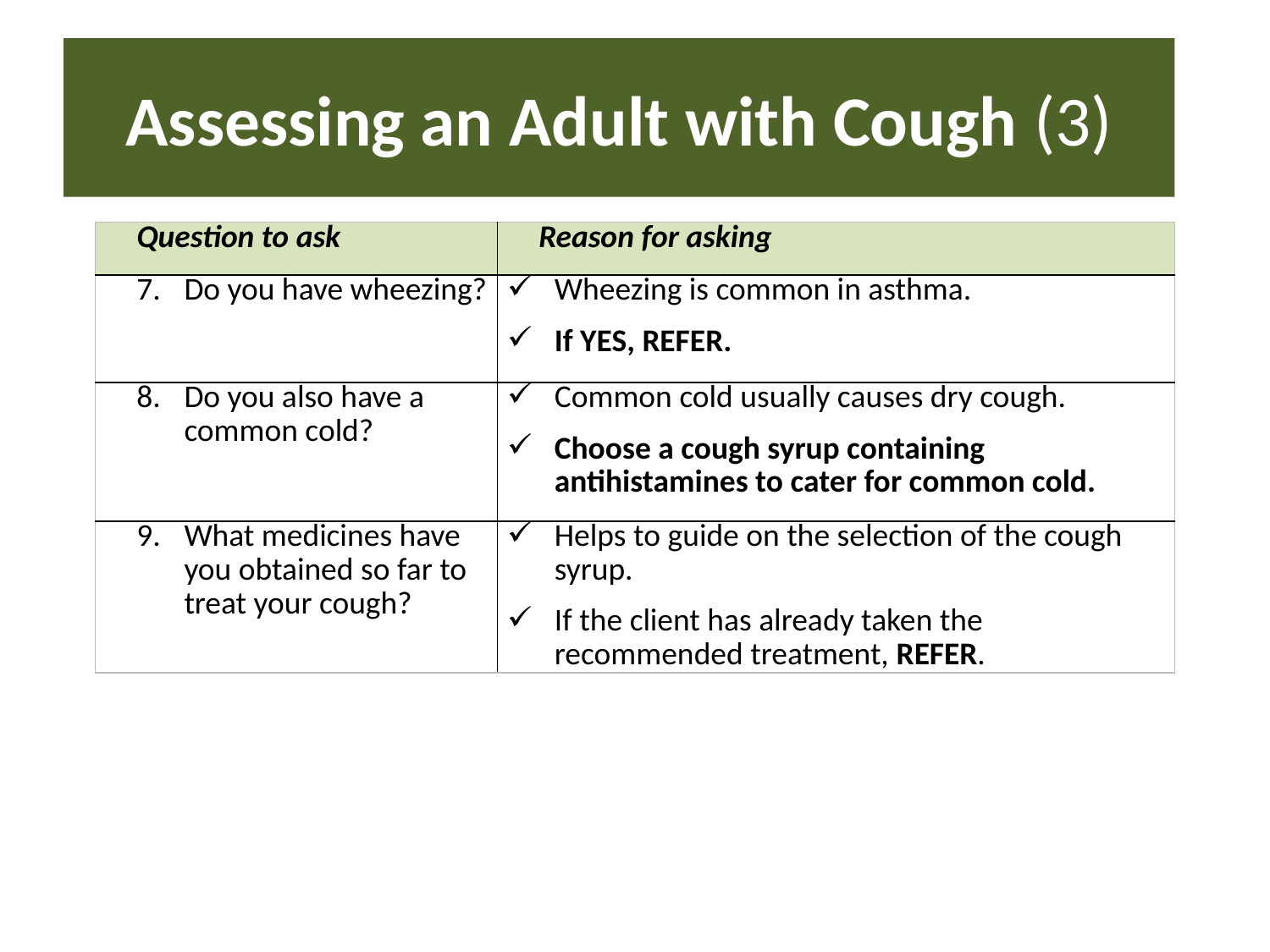

# Assessing an Adult with Cough (3)
| Question to ask | Reason for asking |
| --- | --- |
| Do you have wheezing? | Wheezing is common in asthma. If YES, REFER. |
| Do you also have a common cold? | Common cold usually causes dry cough. Choose a cough syrup containing antihistamines to cater for common cold. |
| What medicines have you obtained so far to treat your cough? | Helps to guide on the selection of the cough syrup. If the client has already taken the recommended treatment, REFER. |